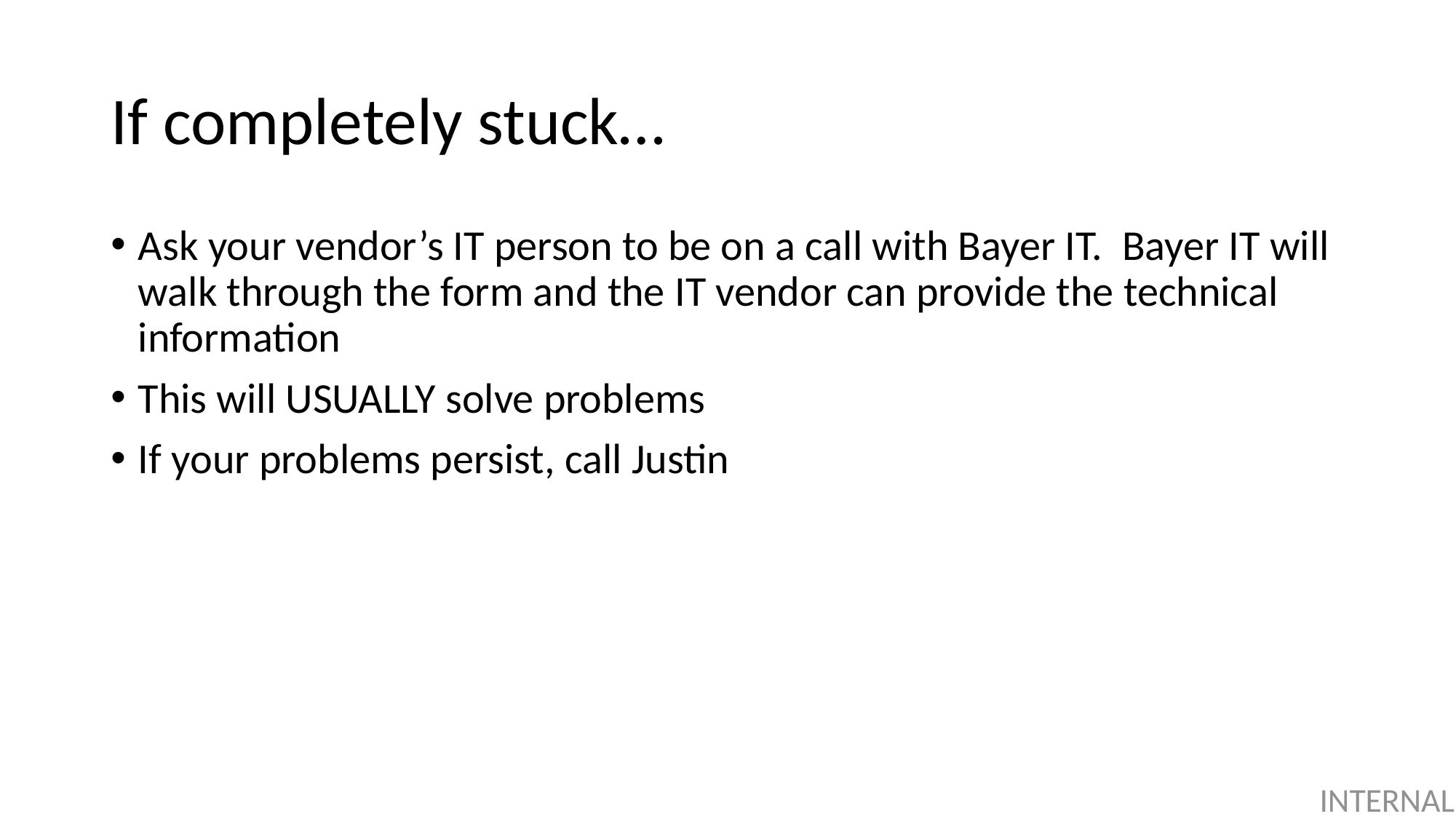

# If completely stuck…
Ask your vendor’s IT person to be on a call with Bayer IT.  Bayer IT will walk through the form and the IT vendor can provide the technical information
This will USUALLY solve problems
If your problems persist, call Justin